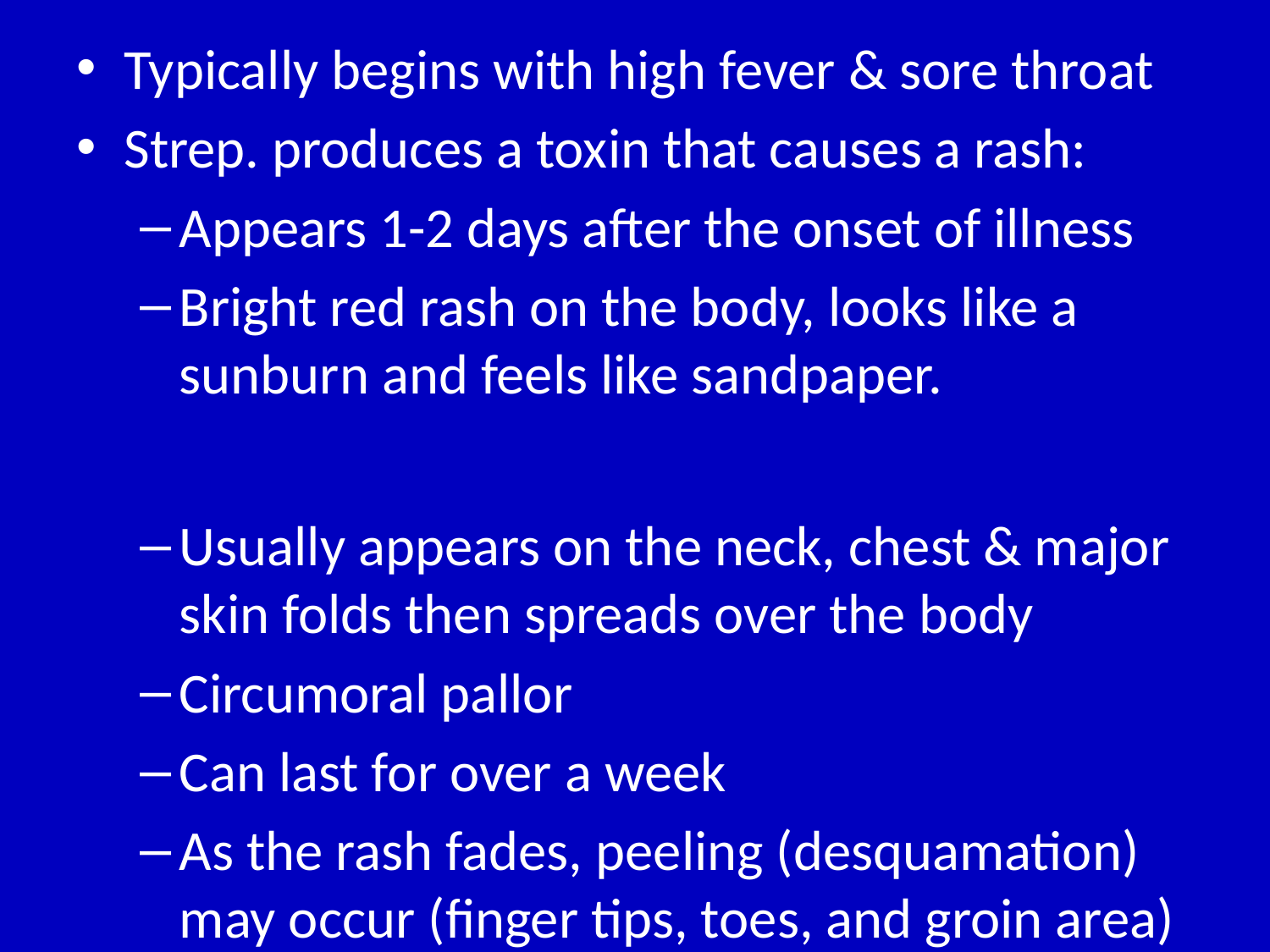

Typically begins with high fever & sore throat
Strep. produces a toxin that causes a rash:
Appears 1-2 days after the onset of illness
Bright red rash on the body, looks like a sunburn and feels like sandpaper.

Usually appears on the neck, chest & major skin folds then spreads over the body
Circumoral pallor
Can last for over a week
As the rash fades, peeling (desquamation) may occur (finger tips, toes, and groin area)